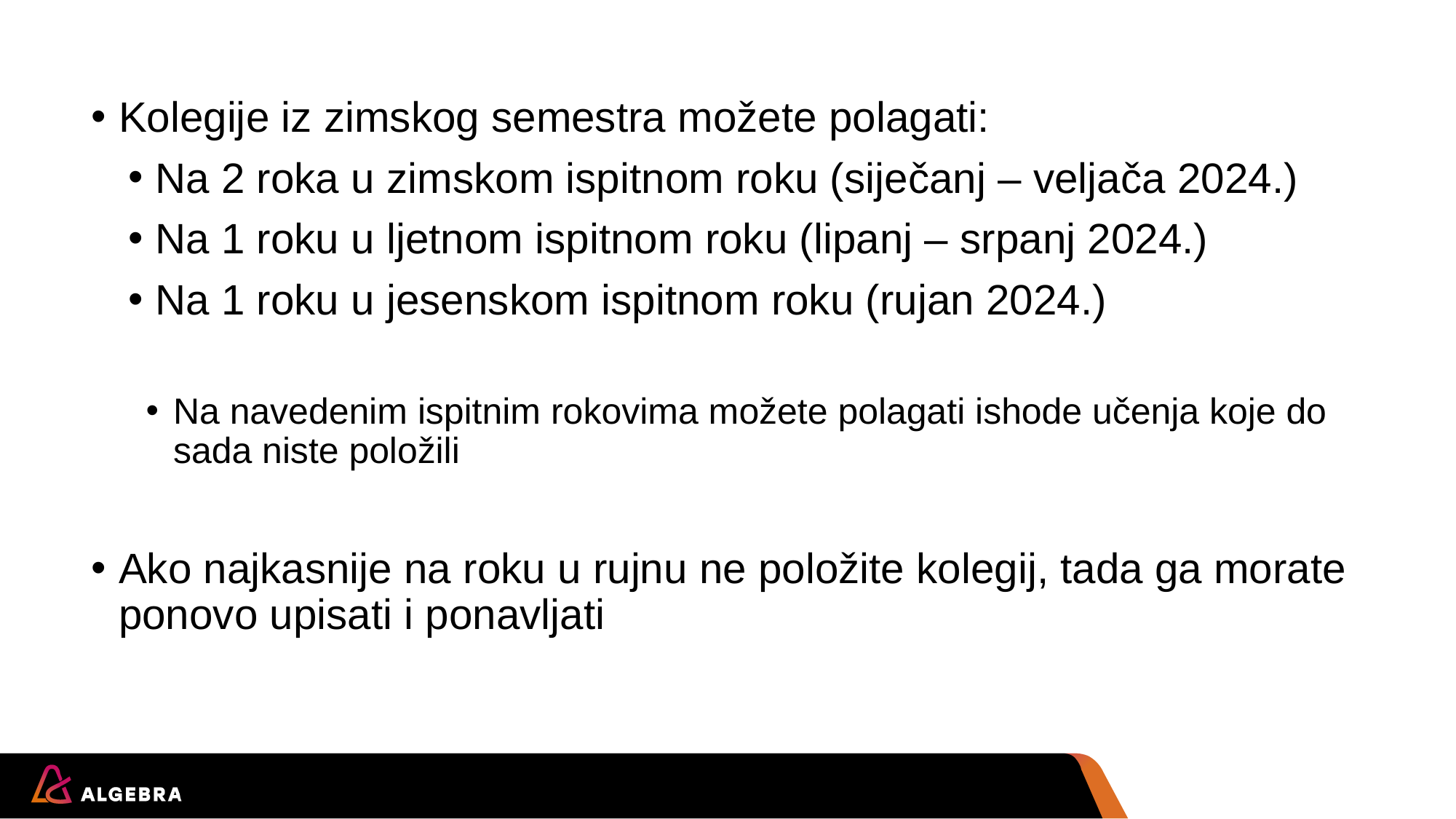

Kolegije iz zimskog semestra možete polagati:
Na 2 roka u zimskom ispitnom roku (siječanj – veljača 2024.)
Na 1 roku u ljetnom ispitnom roku (lipanj – srpanj 2024.)
Na 1 roku u jesenskom ispitnom roku (rujan 2024.)

Na navedenim ispitnim rokovima možete polagati ishode učenja koje do sada niste položili

Ako najkasnije na roku u rujnu ne položite kolegij, tada ga morate ponovo upisati i ponavljati